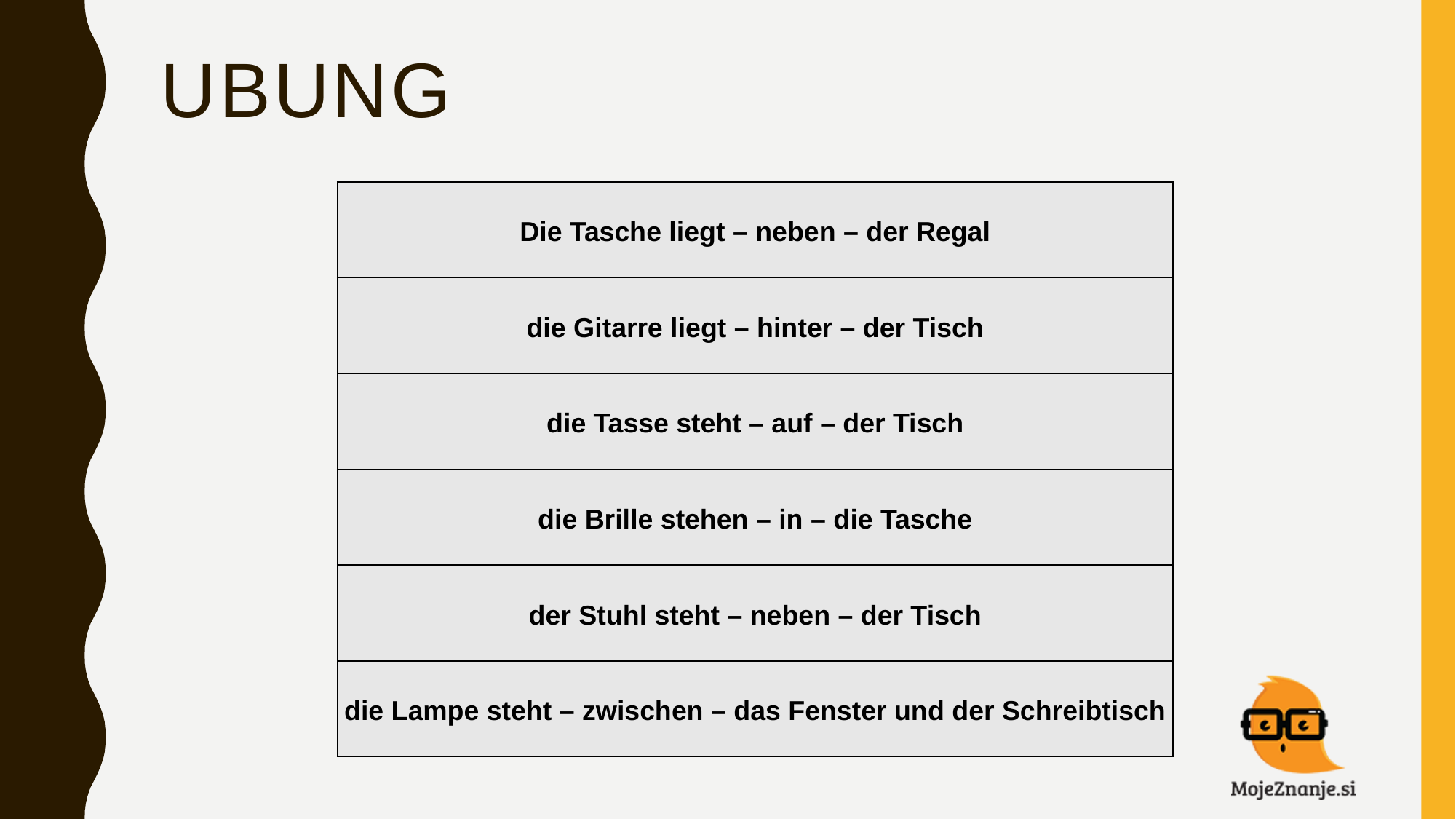

# Ubung
| Die Tasche liegt – neben – der Regal |
| --- |
| die Gitarre liegt – hinter – der Tisch |
| die Tasse steht – auf – der Tisch |
| die Brille stehen – in – die Tasche |
| der Stuhl steht – neben – der Tisch |
| die Lampe steht – zwischen – das Fenster und der Schreibtisch |